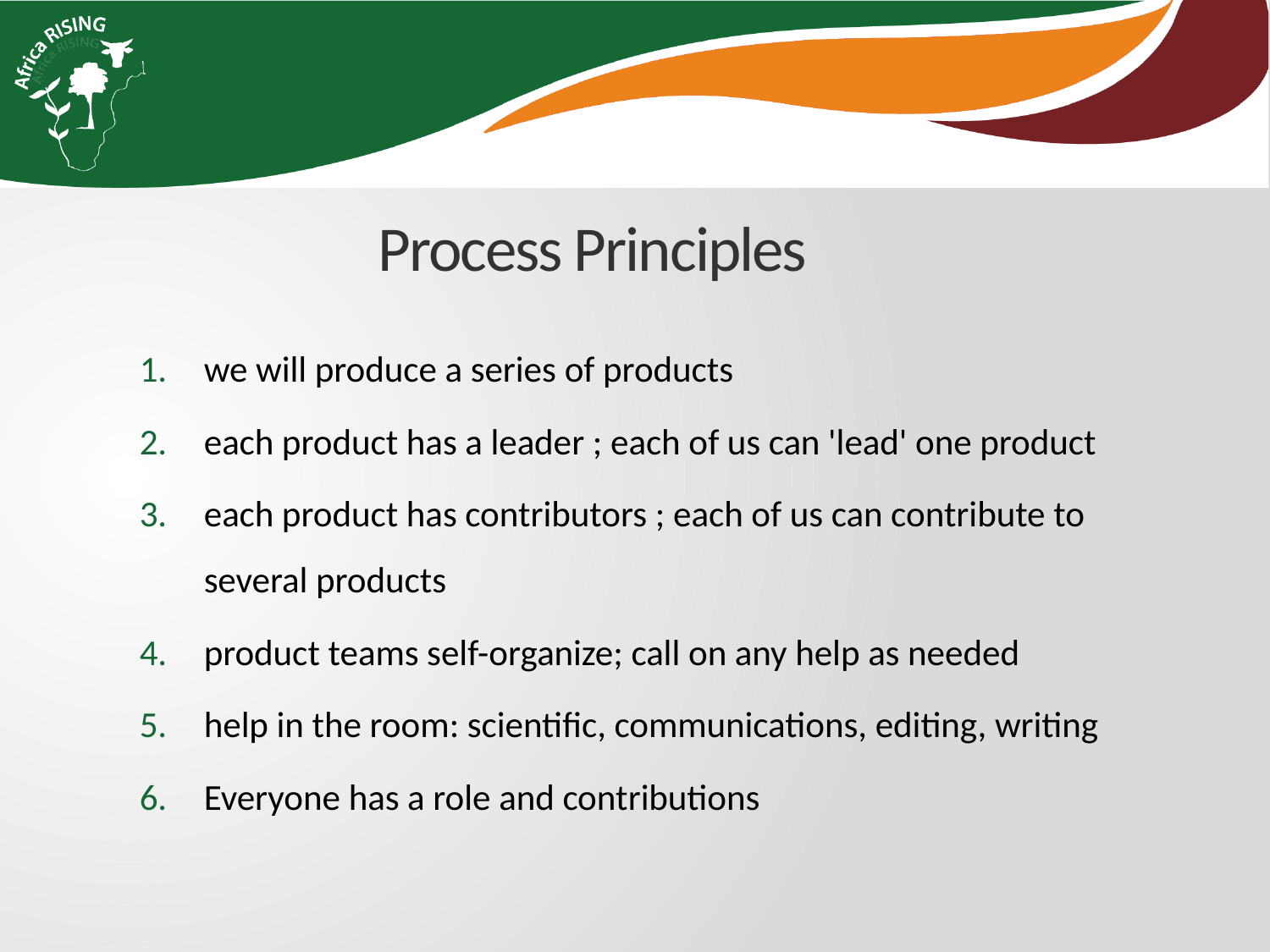

# Process Principles
we will produce a series of products
each product has a leader ; each of us can 'lead' one product
each product has contributors ; each of us can contribute to several products
product teams self-organize; call on any help as needed
help in the room: scientific, communications, editing, writing
Everyone has a role and contributions